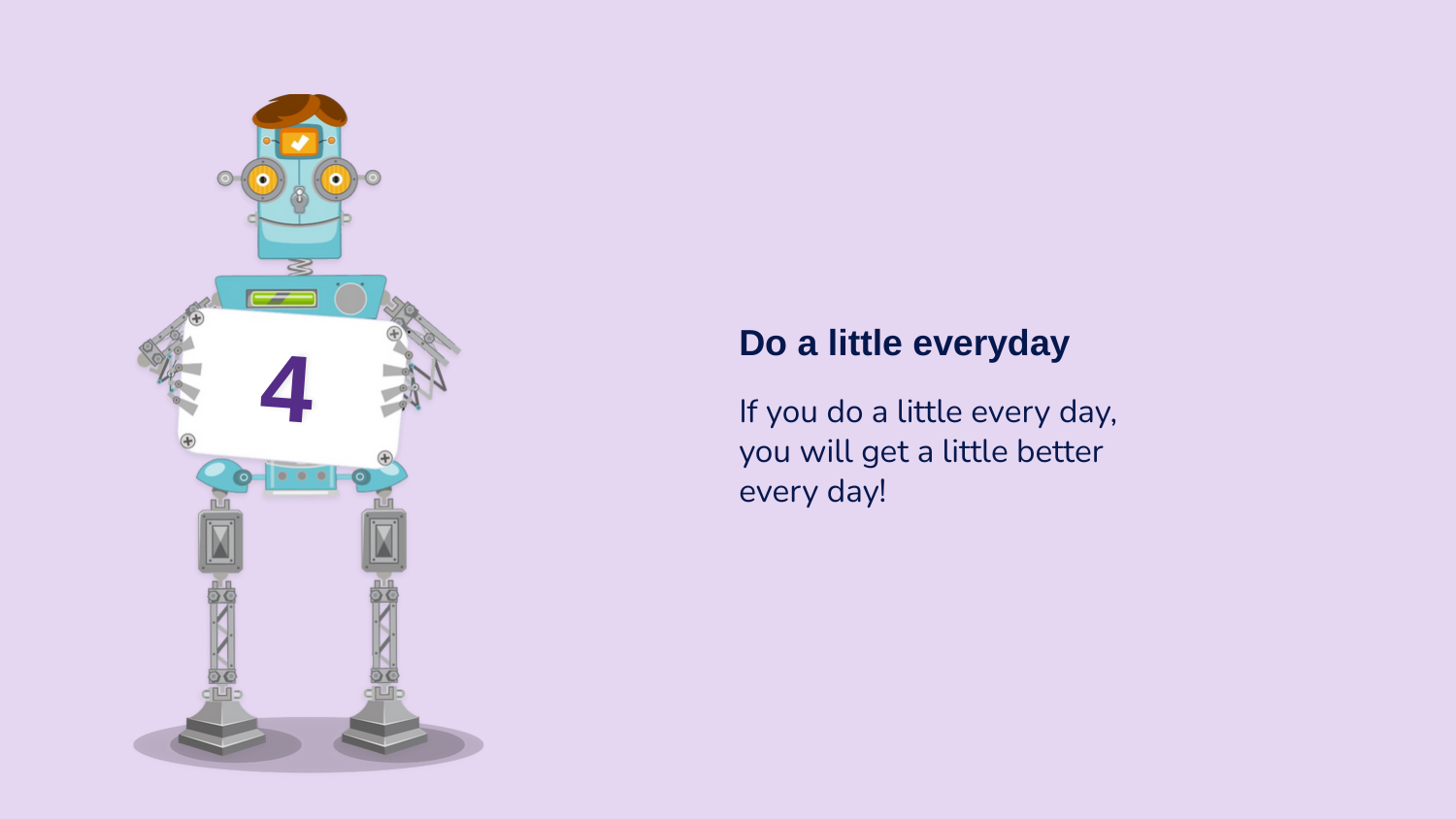

4
Do a little everyday

If you do a little every day, you will get a little better every day!